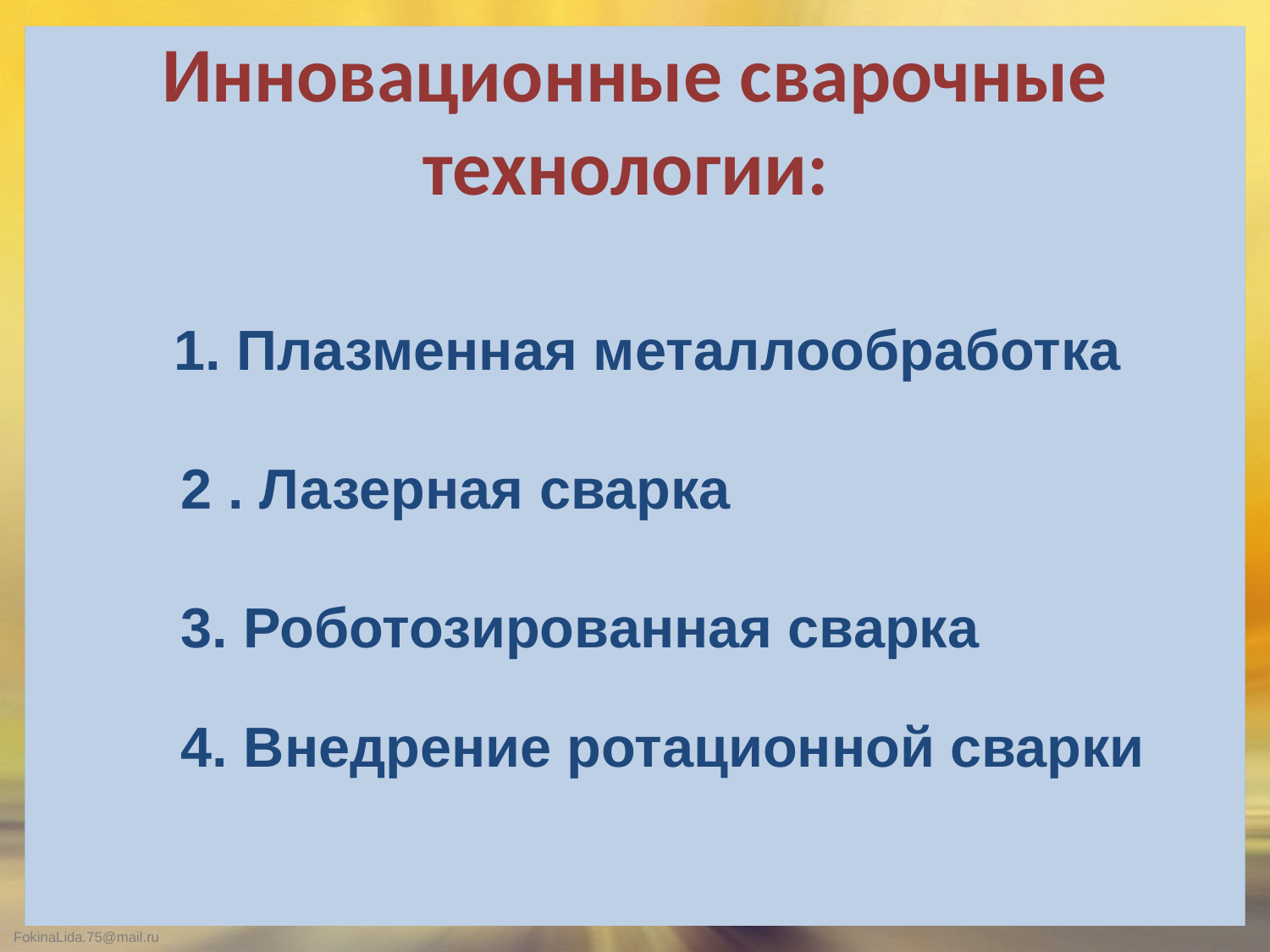

# Инновационные сварочные технологии:
1. Плазменная металлообработка
2 . Лазерная сварка
3. Роботозированная сварка
4. Внедрение ротационной сварки